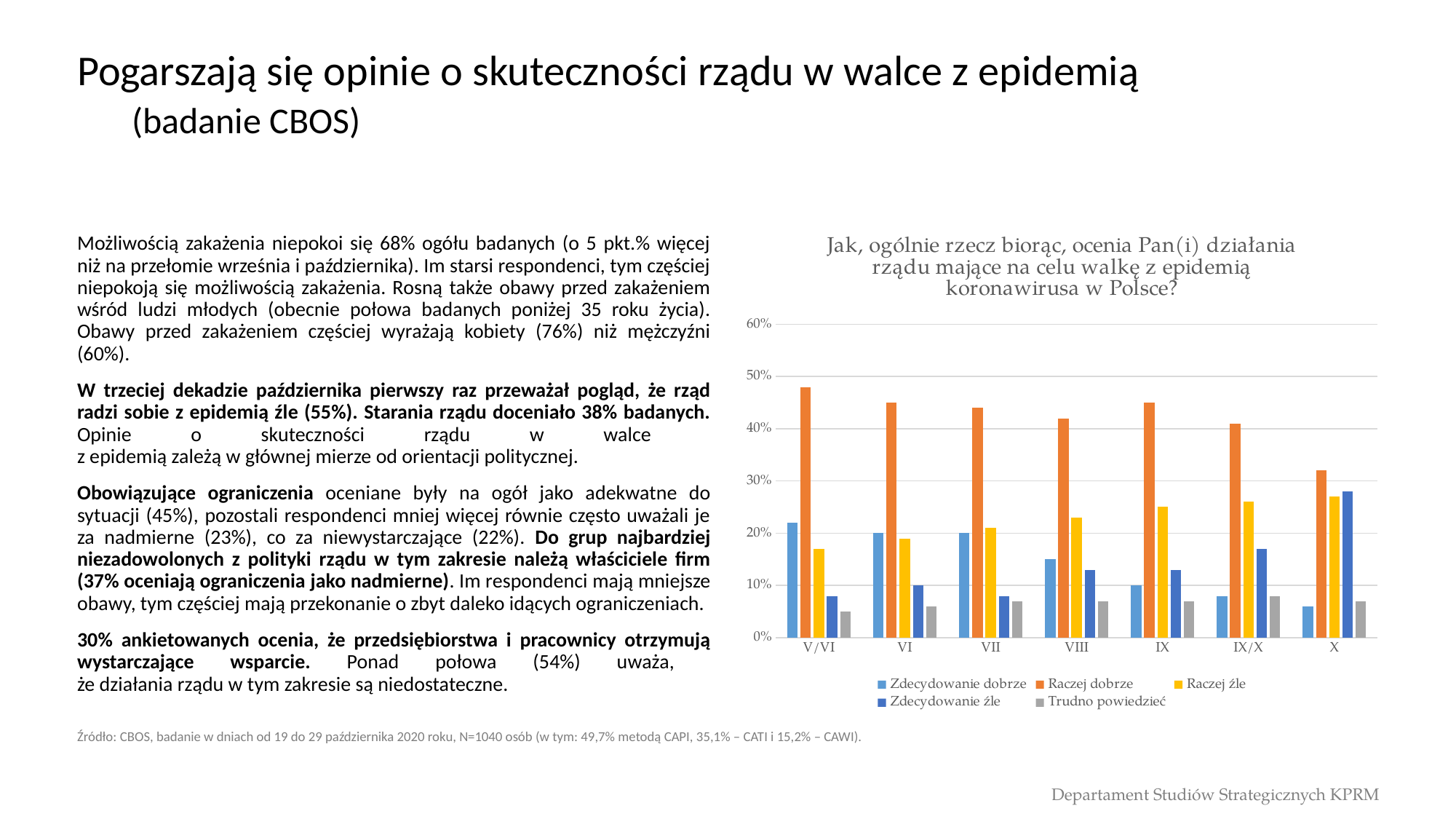

Pogarszają się opinie o skuteczności rządu w walce z epidemią
(badanie CBOS)

### Chart: Jak, ogólnie rzecz biorąc, ocenia Pan(i) działania rządu mające na celu walkę z epidemią koronawirusa w Polsce?

| Category | Zdecydowanie dobrze | Raczej dobrze | Raczej źle | Zdecydowanie źle | Trudno powiedzieć |
|---|---|---|---|---|---|
| V/VI | 0.22 | 0.48 | 0.17 | 0.08 | 0.05 |
| VI | 0.2 | 0.45 | 0.19 | 0.1 | 0.06 |
| VII | 0.2 | 0.44 | 0.21 | 0.08 | 0.07 |
| VIII | 0.15 | 0.42 | 0.23 | 0.13 | 0.07 |
| IX | 0.1 | 0.45 | 0.25 | 0.13 | 0.07 |
| IX/X | 0.08 | 0.41 | 0.26 | 0.17 | 0.08 |
| X | 0.06 | 0.32 | 0.27 | 0.28 | 0.07 |
Możliwością zakażenia niepokoi się 68% ogółu badanych (o 5 pkt.% więcej niż na przełomie września i października). Im starsi respondenci, tym częściej niepokoją się możliwością zakażenia. Rosną także obawy przed zakażeniem wśród ludzi młodych (obecnie połowa badanych poniżej 35 roku życia). Obawy przed zakażeniem częściej wyrażają kobiety (76%) niż mężczyźni (60%).
W trzeciej dekadzie października pierwszy raz przeważał pogląd, że rząd radzi sobie z epidemią źle (55%). Starania rządu doceniało 38% badanych. Opinie o skuteczności rządu w walce
z epidemią zależą w głównej mierze od orientacji politycznej.
Obowiązujące ograniczenia oceniane były na ogół jako adekwatne do sytuacji (45%), pozostali respondenci mniej więcej równie często uważali je za nadmierne (23%), co za niewystarczające (22%). Do grup najbardziej niezadowolonych z polityki rządu w tym zakresie należą właściciele firm (37% oceniają ograniczenia jako nadmierne). Im respondenci mają mniejsze obawy, tym częściej mają przekonanie o zbyt daleko idących ograniczeniach.
30% ankietowanych ocenia, że przedsiębiorstwa i pracownicy otrzymują wystarczające wsparcie. Ponad połowa (54%) uważa,
że działania rządu w tym zakresie są niedostateczne.
Źródło: CBOS, badanie w dniach od 19 do 29 października 2020 roku, N=1040 osób (w tym: 49,7% metodą CAPI, 35,1% – CATI i 15,2% – CAWI).